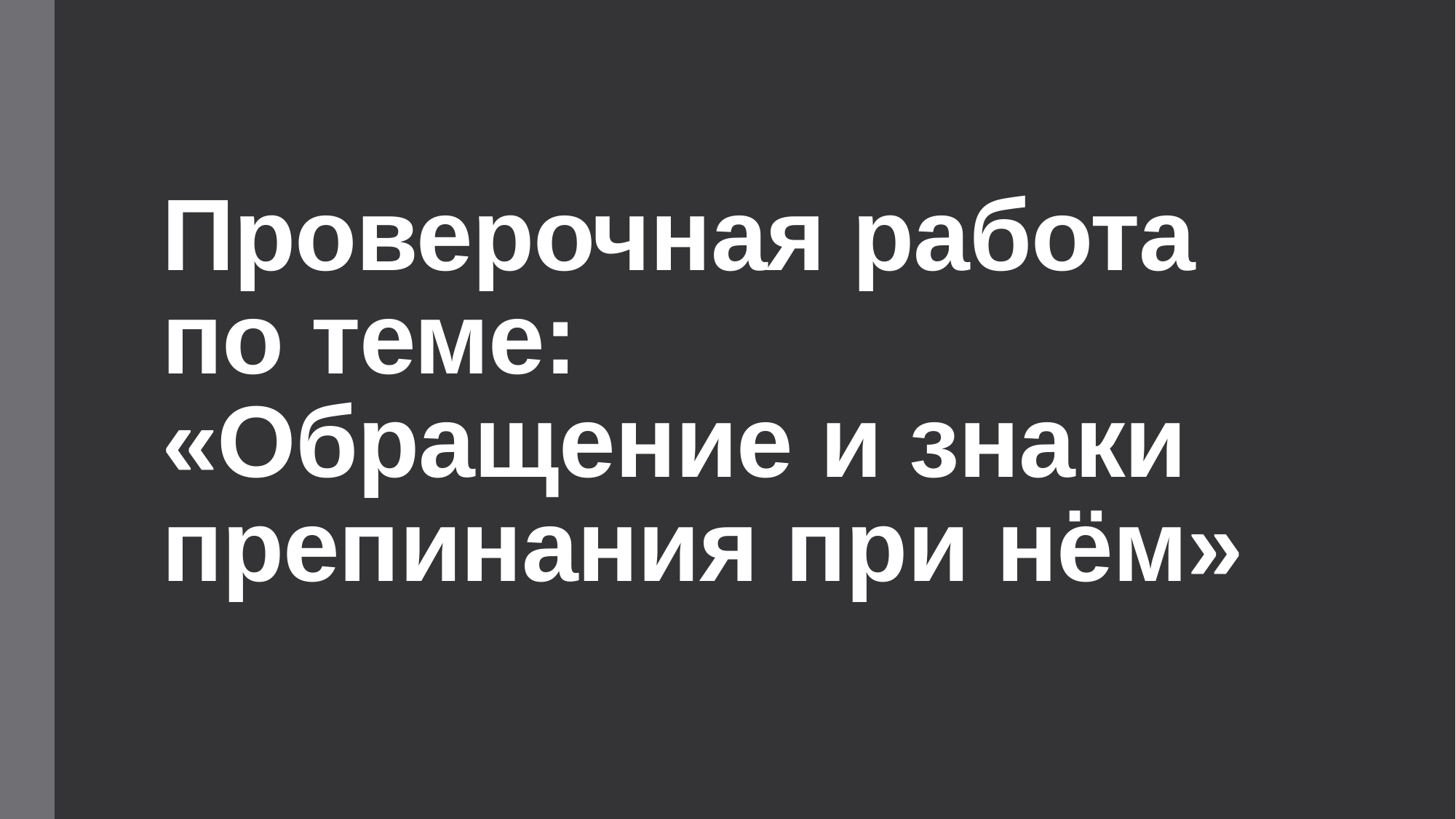

# Проверочная работа по теме: «Обращение и знаки препинания при нём»